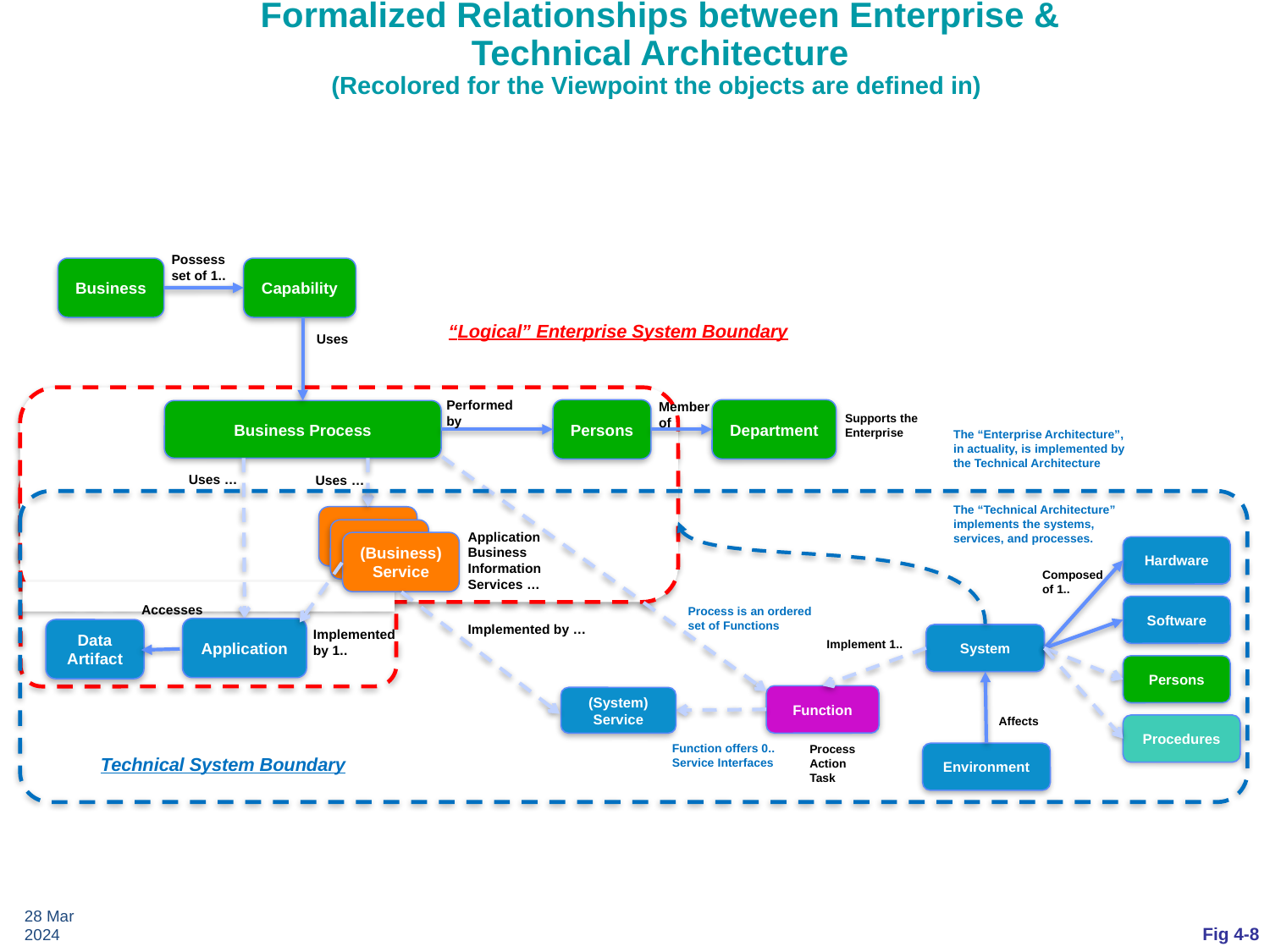

# Formalized Relationships between Enterprise & Technical Architecture (Recolored for the Viewpoint the objects are defined in)
Possess set of 1..
Business
Capability
“Logical” Enterprise System Boundary
Uses

Performed
by
Member
of
Persons
Department
Business Process
Supports the Enterprise
The “Enterprise Architecture”, in actuality, is implemented by the Technical Architecture
Uses …
Uses …

The “Technical Architecture” implements the systems, services, and processes.

Application
Business
Information
Services …
(Business) Service
Hardware
Composed of 1..

Accesses
Software
Process is an ordered set of Functions
Implemented by …
Application
Data Artifact
Implemented by 1..
System
Implement 1..
Persons
Function
(System)
Service
Affects
Procedures
Function offers 0.. Service Interfaces
Process
Action
Task
Environment
Technical System Boundary
28 Mar 2024
Fig 4-8